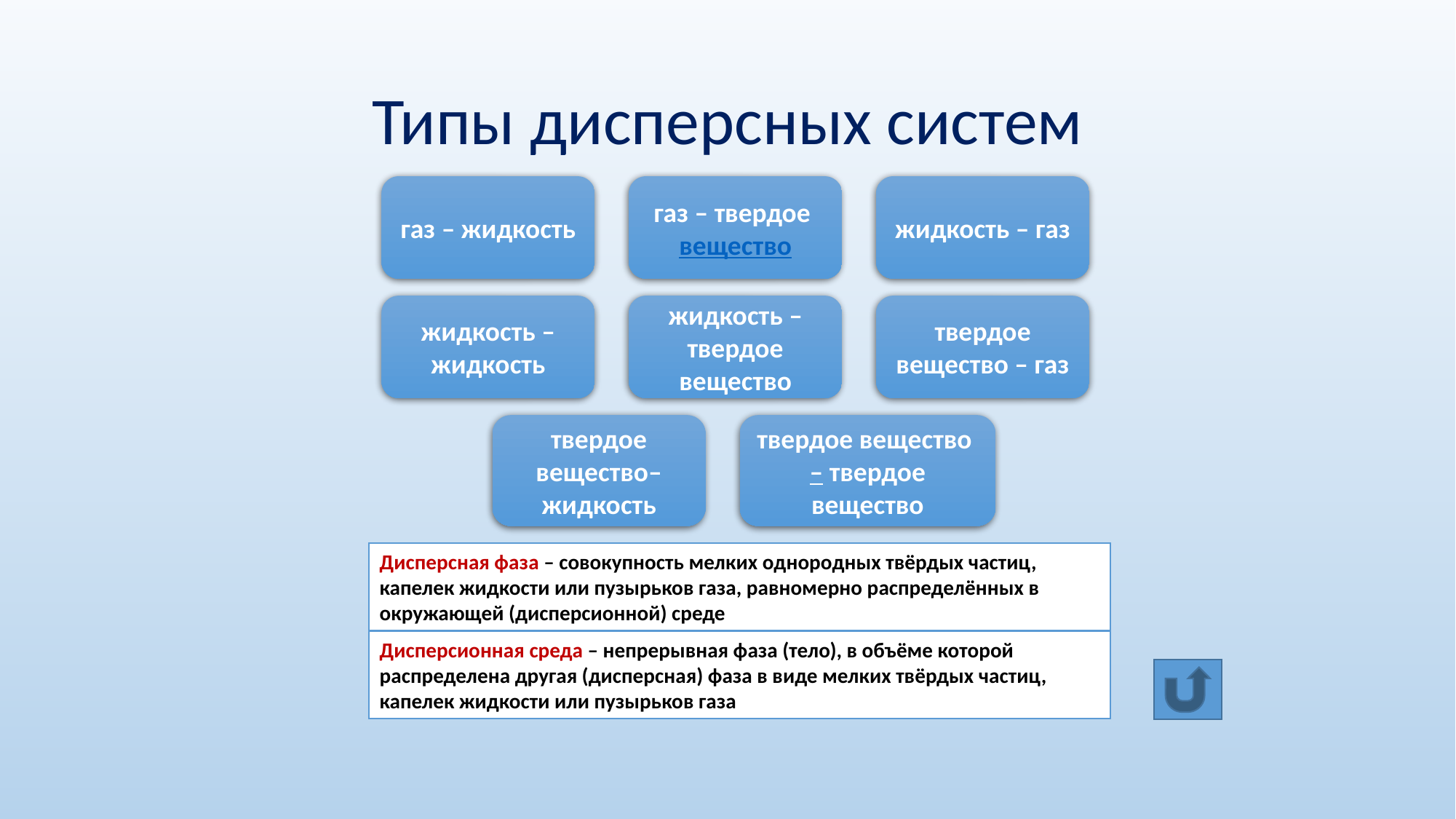

# Типы дисперсных систем
газ – жидкость
газ – твердое вещество
жидкость – газ
жидкость – жидкость
жидкость – твердое вещество
твердое вещество – газ
твердое вещество– жидкость
твердое вещество – твердое вещество
Дисперсная фаза – совокупность мелких однородных твёрдых частиц, капелек жидкости или пузырьков газа, равномерно распределённых в окружающей (дисперсионной) среде
Дисперсионная среда – непрерывная фаза (тело), в объёме которой распределена другая (дисперсная) фаза в виде мелких твёрдых частиц, капелек жидкости или пузырьков газа